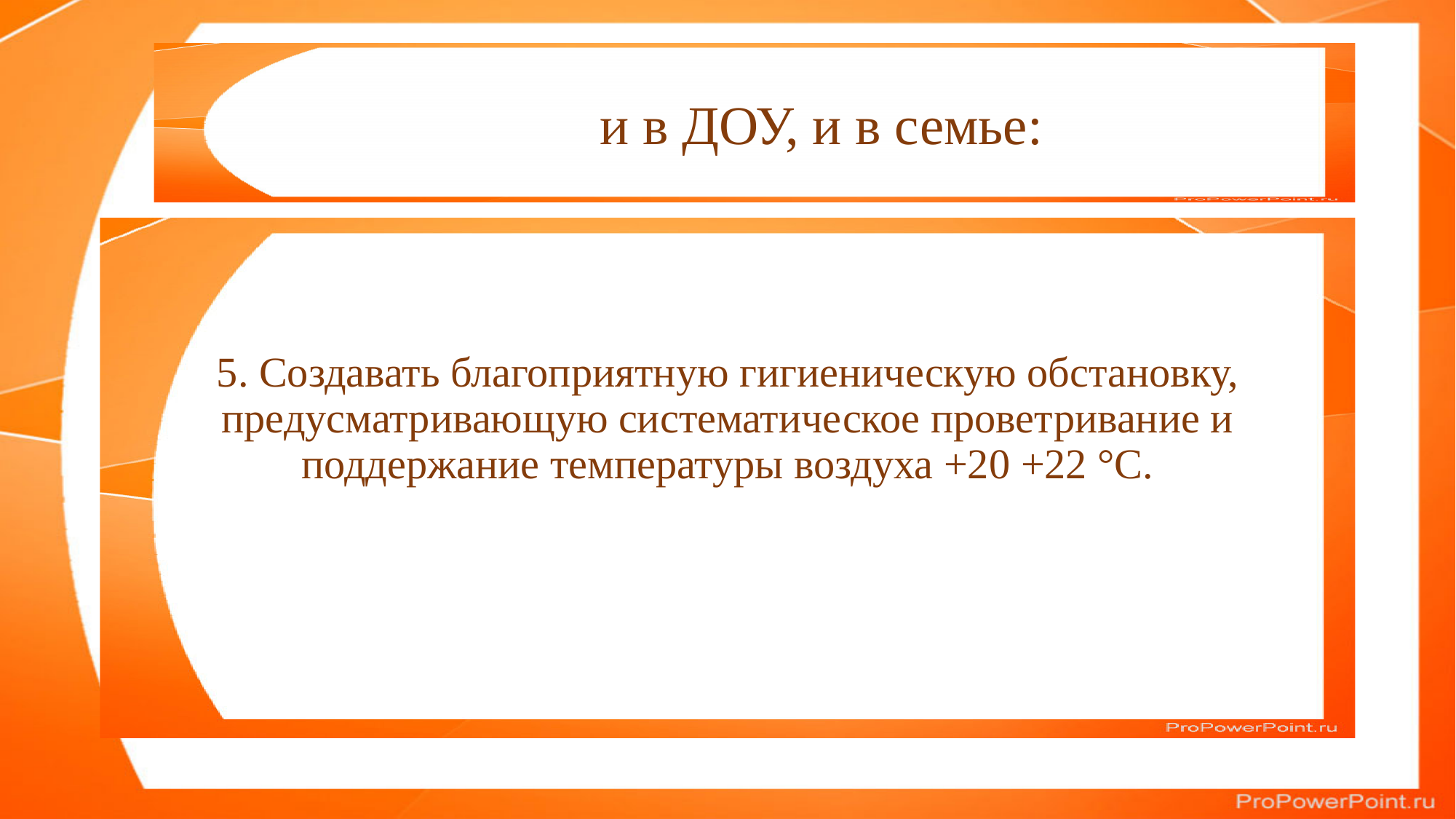

# и в ДОУ, и в семье:

5. Создавать благоприятную гигиеническую обстановку, предусматривающую систематическое проветривание и поддержание температуры воздуха +20 +22 °С.